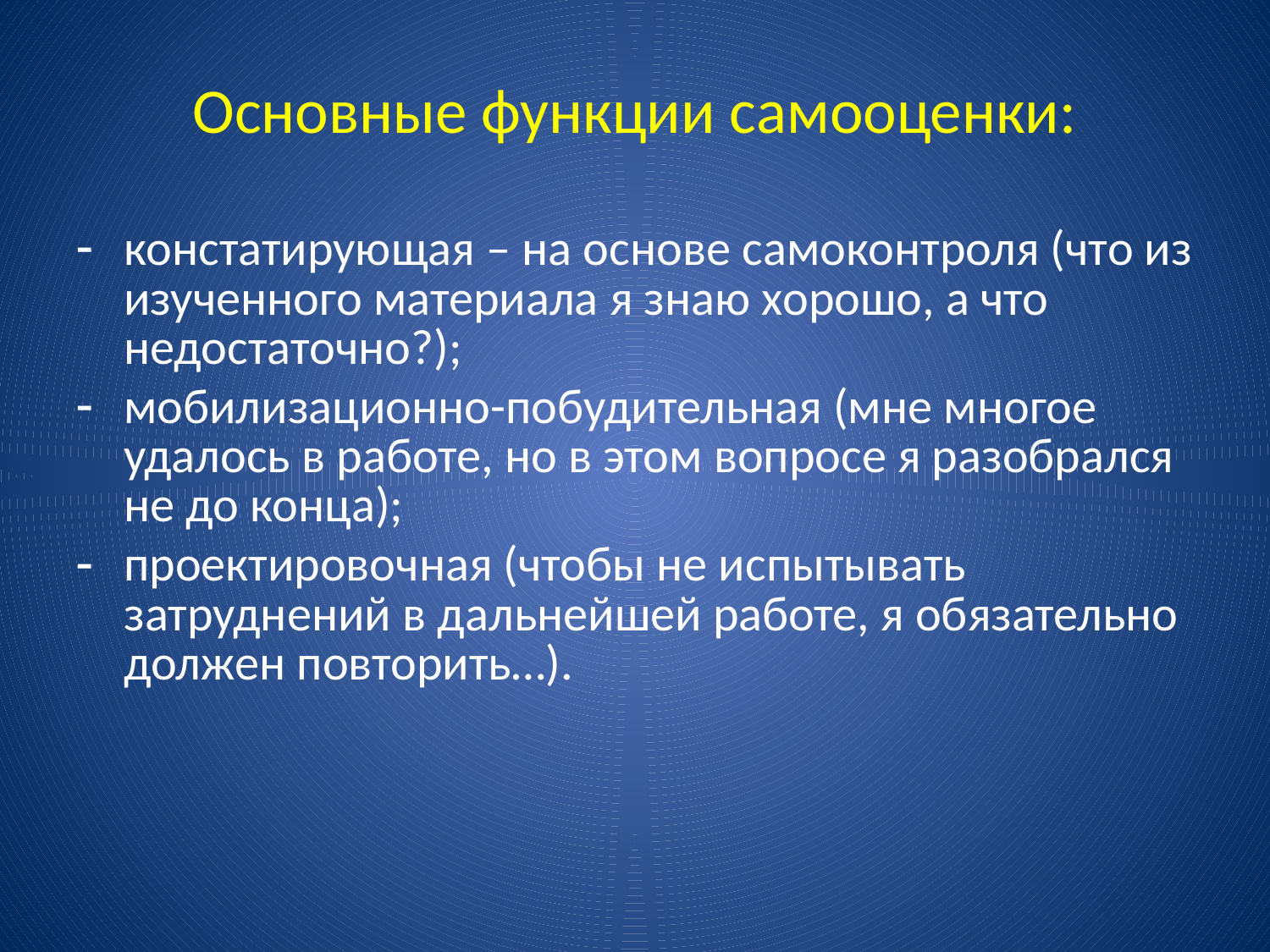

# Основные функции самооценки:
констатирующая – на основе самоконтроля (что из изученного материала я знаю хорошо, а что недостаточно?);
мобилизационно-побудительная (мне многое удалось в работе, но в этом вопросе я разобрался не до конца);
проектировочная (чтобы не испытывать затруднений в дальнейшей работе, я обязательно должен повторить…).